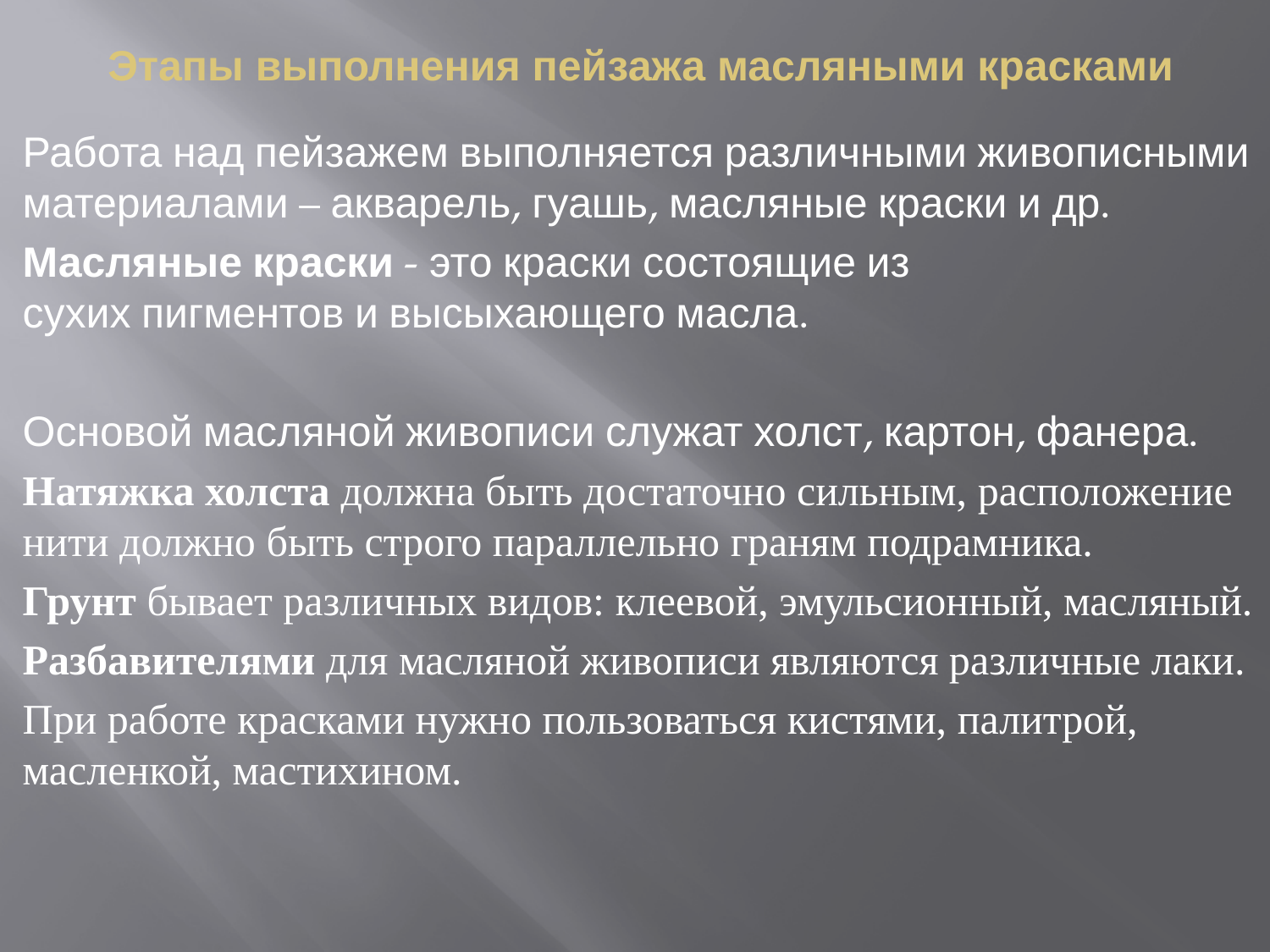

# Этапы выполнения пейзажа масляными красками
Работа над пейзажем выполняется различными живописными материалами – акварель, гуашь, масляные краски и др.
Масляные краски - это краски состоящие из сухих пигментов и высыхающего масла.

Основой масляной живописи служат холст, картон, фанера.
Натяжка холста должна быть достаточно сильным, расположение нити должно быть строго параллельно граням подрамника.
Грунт бывает различных видов: клеевой, эмульсионный, масляный.
Разбавителями для масляной живописи являются различные лаки.
При работе красками нужно пользоваться кистями, палитрой, масленкой, мастихином.